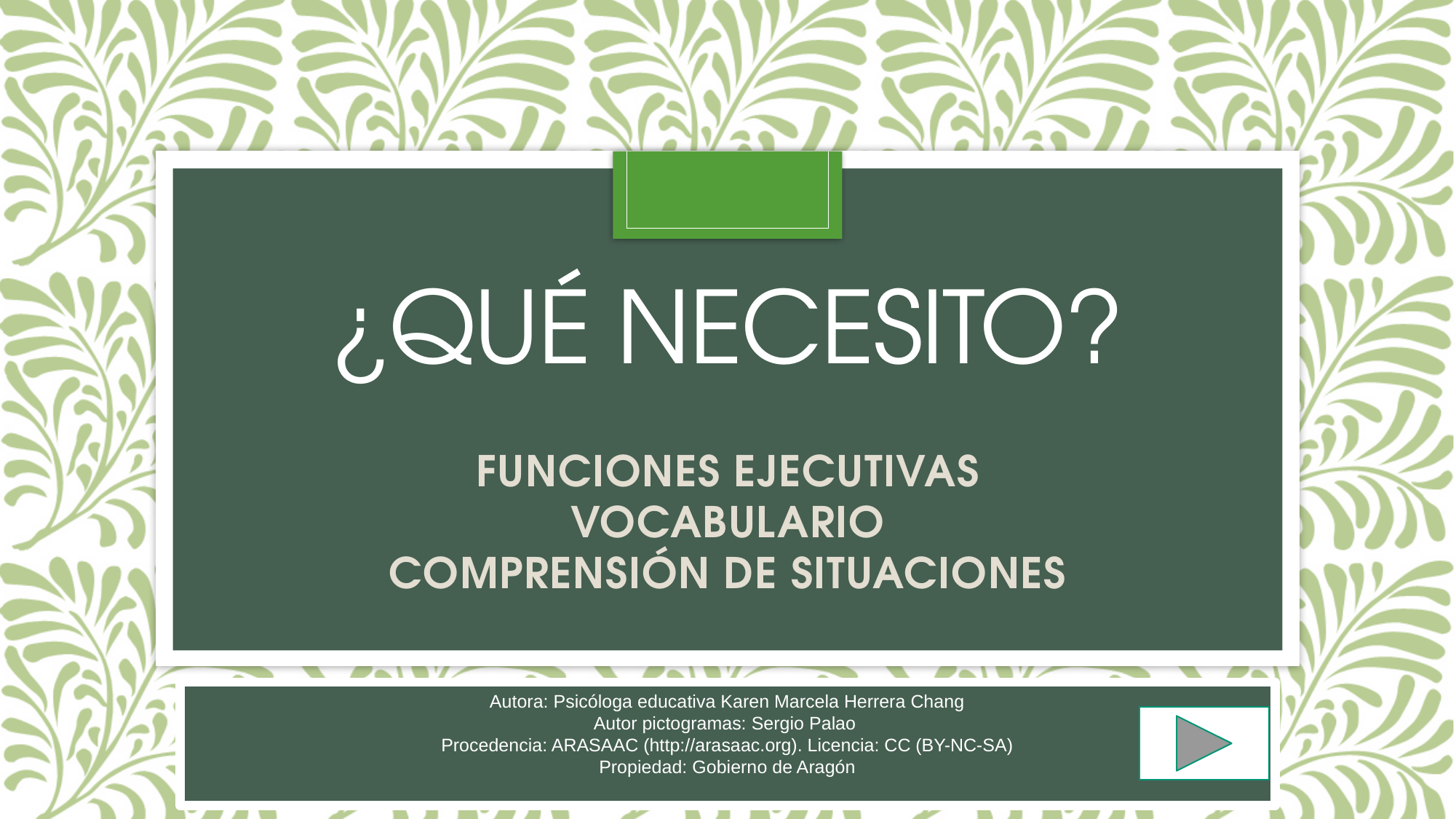

# ¿qué necesito?
FUNCIONES EJECUTIVAS
VOCABULARIO
COMPRENSIÓN DE SITUACIONES

Autora: Psicóloga educativa Karen Marcela Herrera Chang
Autor pictogramas: Sergio Palao
Procedencia: ARASAAC (http://arasaac.org). Licencia: CC (BY-NC-SA)
Propiedad: Gobierno de Aragón